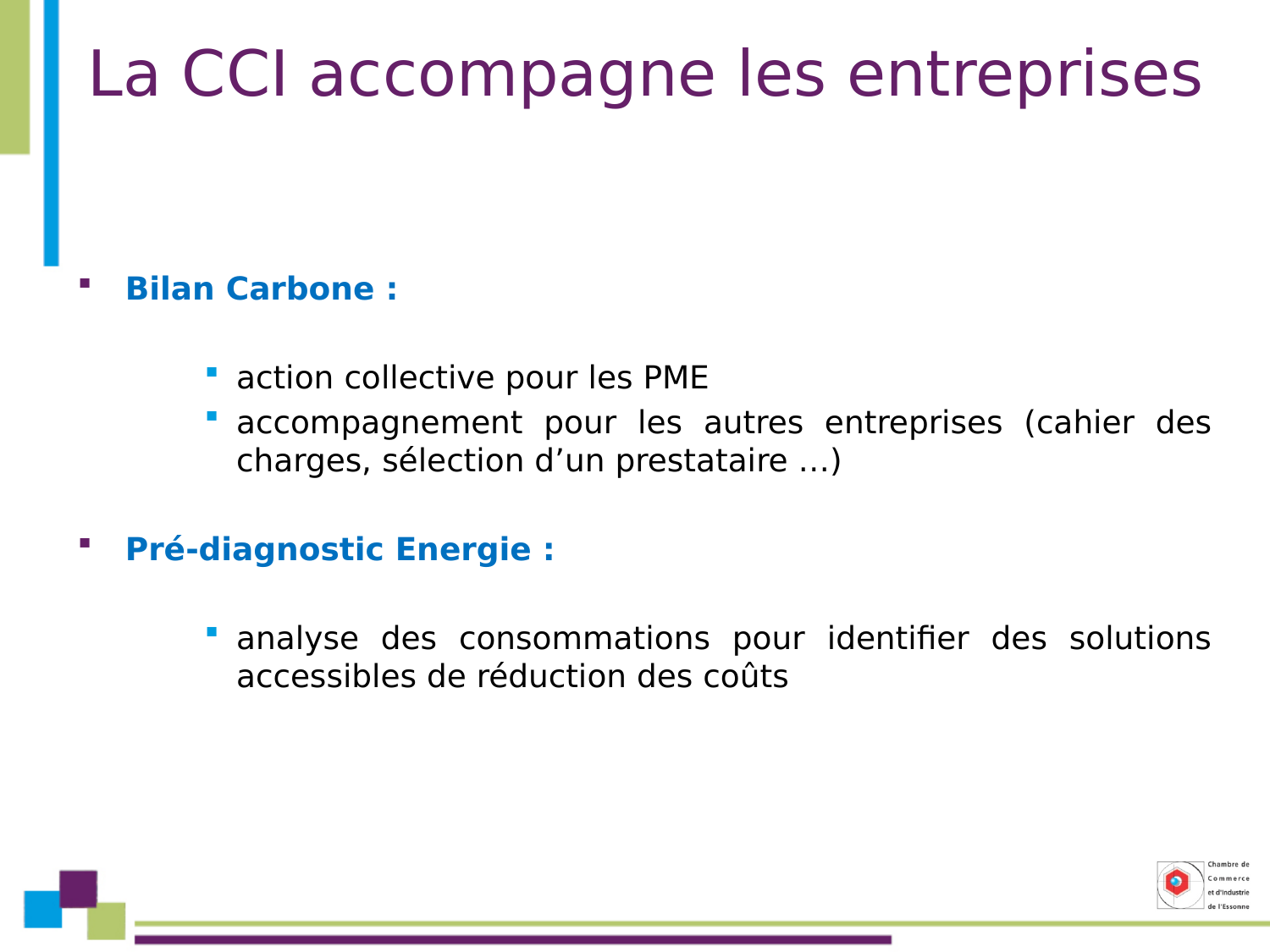

# La CCI accompagne les entreprises

Bilan Carbone :

action collective pour les PME
accompagnement pour les autres entreprises (cahier des charges, sélection d’un prestataire …)

Pré-diagnostic Energie :

analyse des consommations pour identifier des solutions accessibles de réduction des coûts